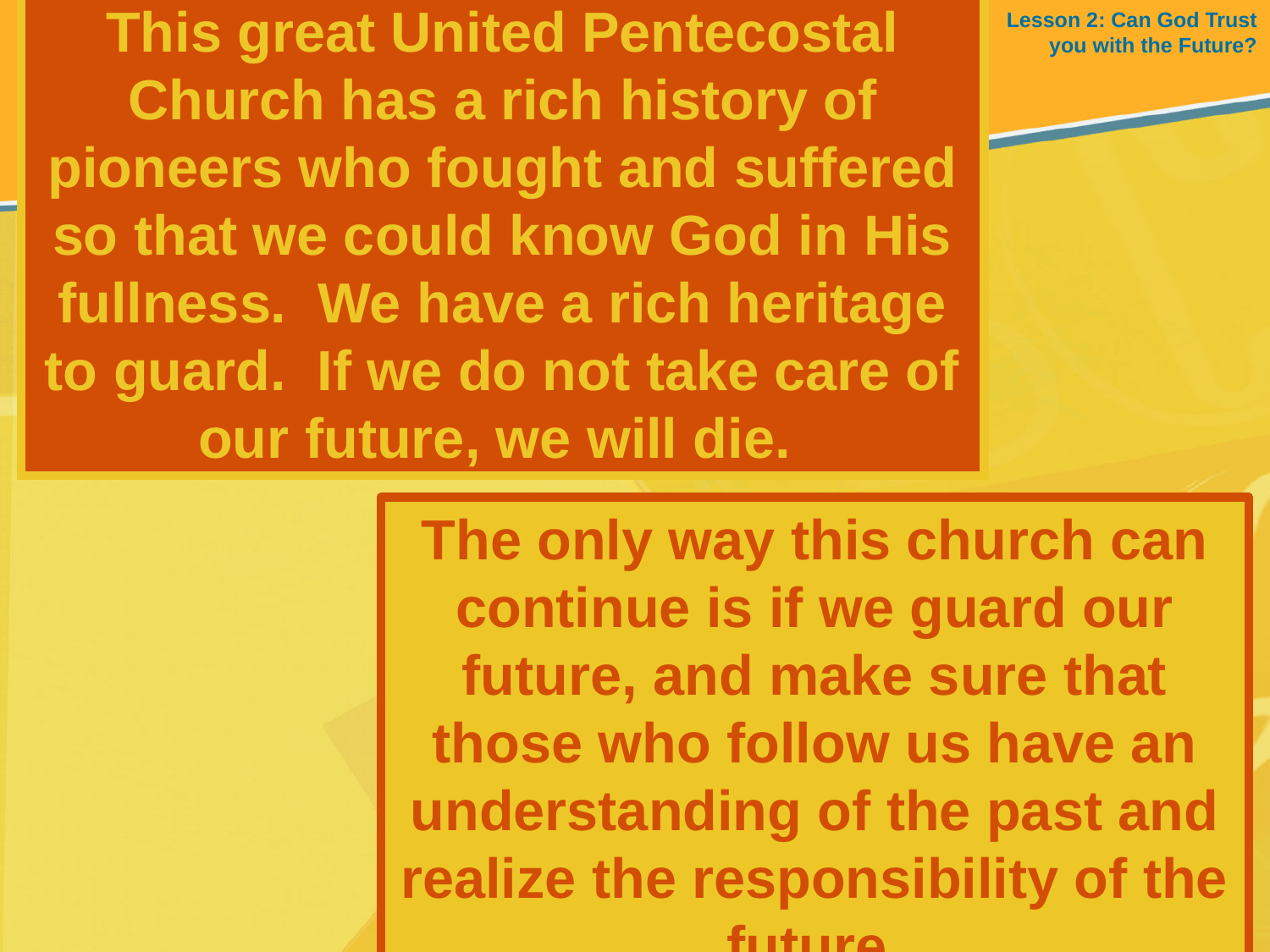

Lesson 2: Can God Trust you with the Future?
This great United Pentecostal Church has a rich history of pioneers who fought and suffered so that we could know God in His fullness.  We have a rich heritage to guard.  If we do not take care of our future, we will die.
The only way this church can continue is if we guard our future, and make sure that those who follow us have an understanding of the past and realize the responsibility of the future.